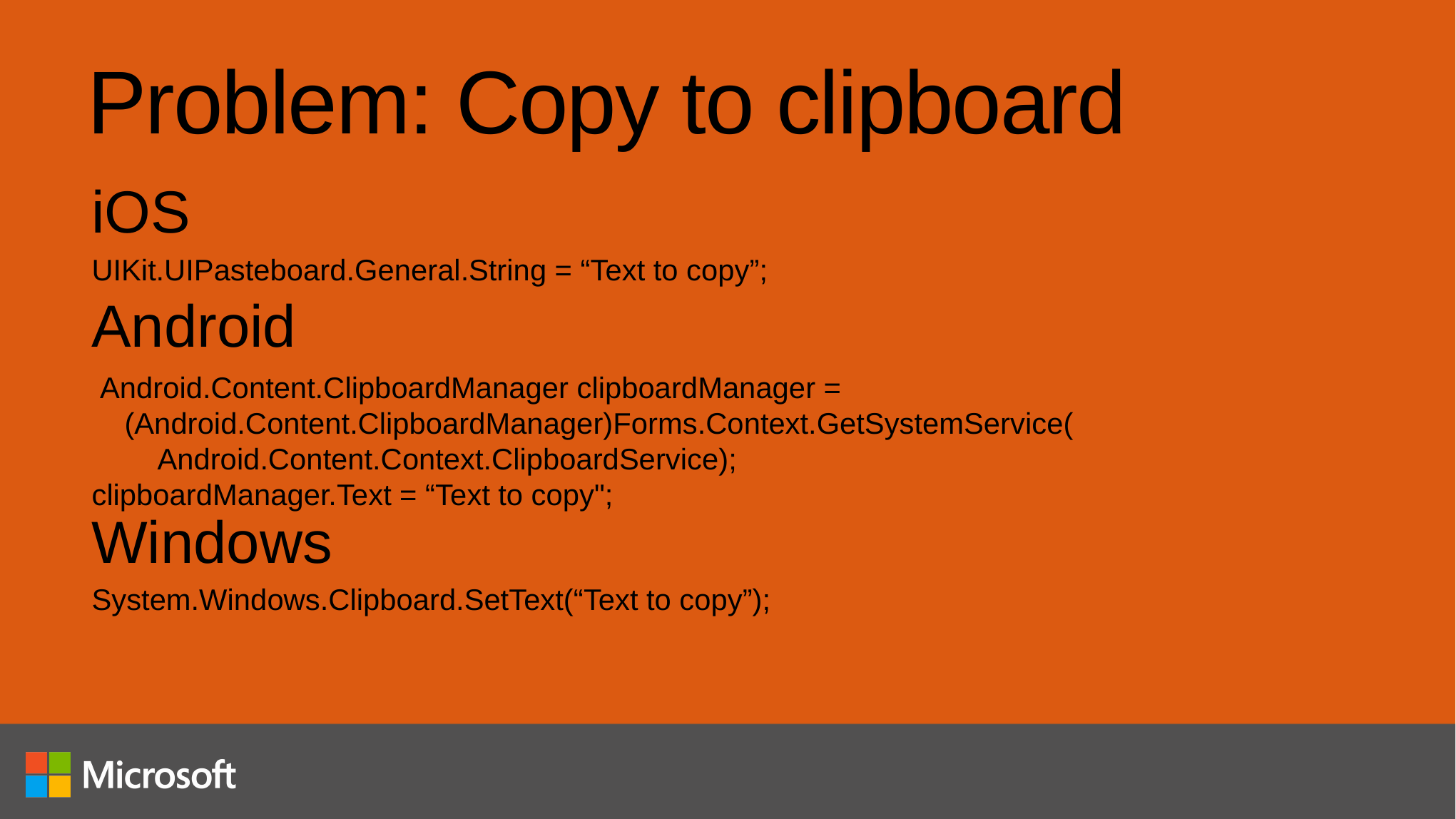

# Problem: Copy to clipboard
iOS
UIKit.UIPasteboard.General.String = “Text to copy”;
Android
 Android.Content.ClipboardManager clipboardManager =
    (Android.Content.ClipboardManager)Forms.Context.GetSystemService(
        Android.Content.Context.ClipboardService);
clipboardManager.Text = “Text to copy";
Windows
System.Windows.Clipboard.SetText(“Text to copy”);